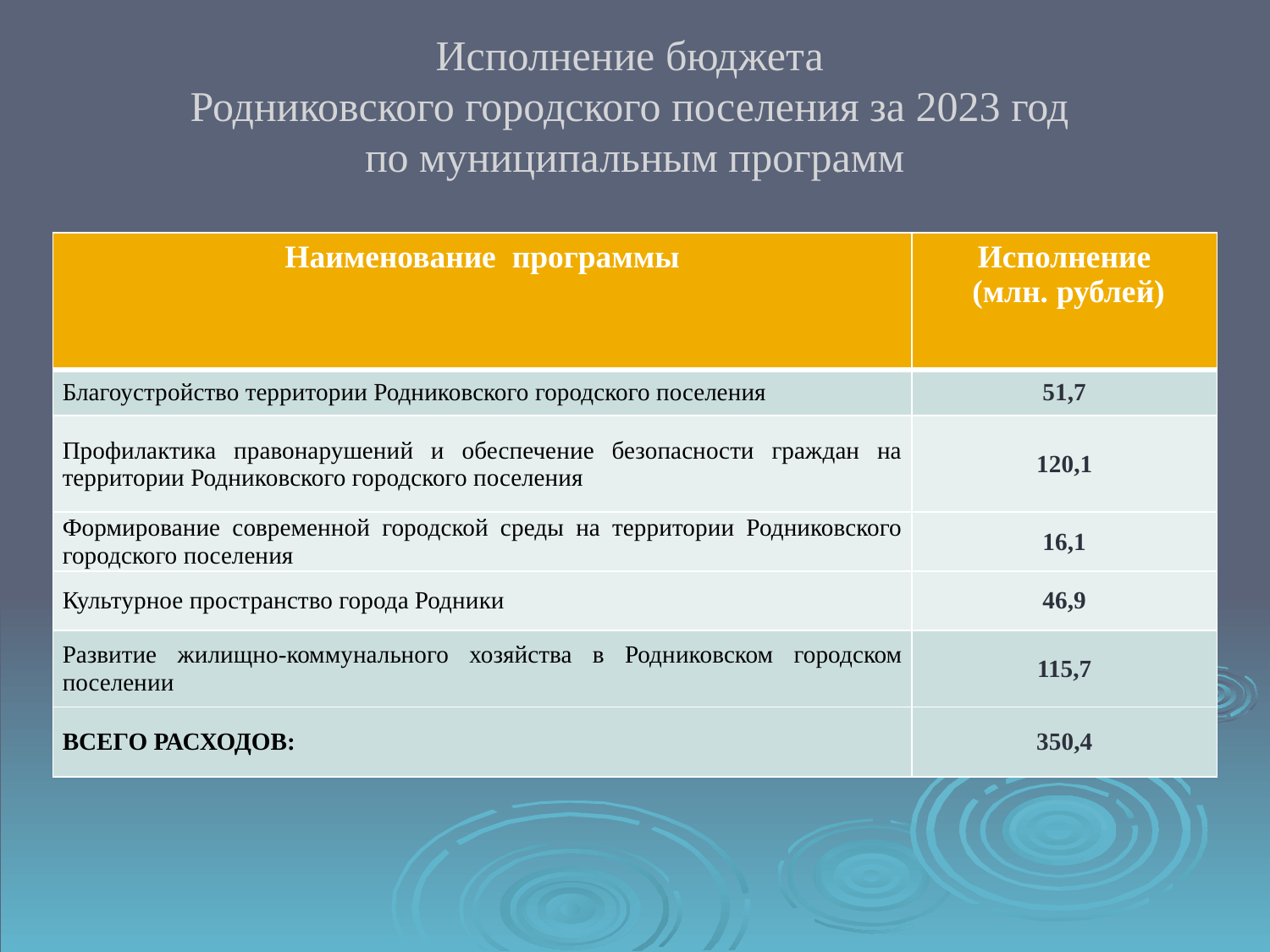

# Исполнение бюджета Родниковского городского поселения за 2023 год по муниципальным программ
| Наименование программы | Исполнение (млн. рублей) |
| --- | --- |
| Благоустройство территории Родниковского городского поселения | 51,7 |
| Профилактика правонарушений и обеспечение безопасности граждан на территории Родниковского городского поселения | 120,1 |
| Формирование современной городской среды на территории Родниковского городского поселения | 16,1 |
| Культурное пространство города Родники | 46,9 |
| Развитие жилищно-коммунального хозяйства в Родниковском городском поселении | 115,7 |
| ВСЕГО РАСХОДОВ: | 350,4 |